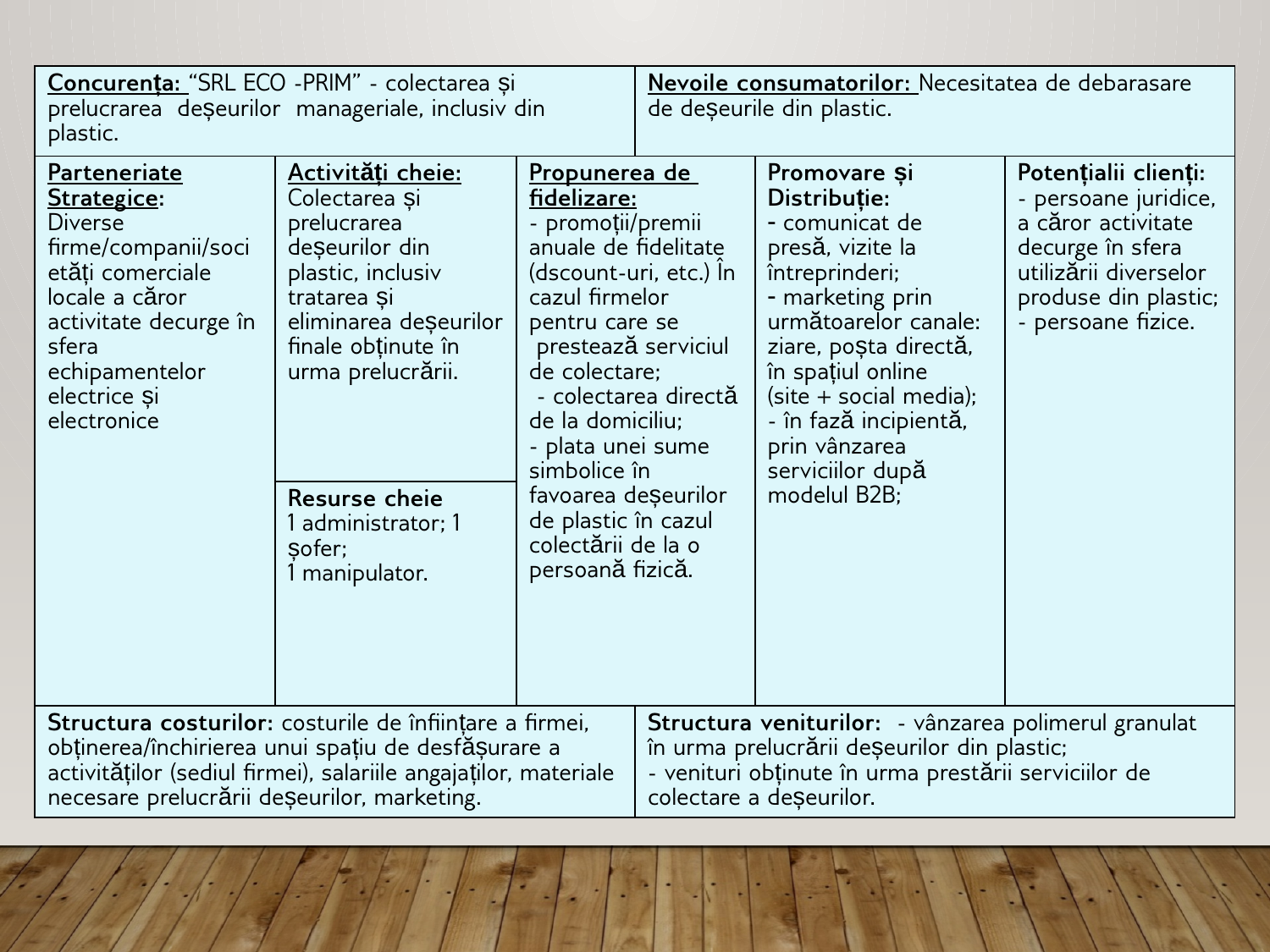

| Concurența: “SRL ECO -PRIM” - colectarea și prelucrarea deșeurilor manageriale, inclusiv din plastic. |  |  | Nevoile consumatorilor: Necesitatea de debarasare de deșeurile din plastic. |  |  |
| --- | --- | --- | --- | --- | --- |
| Parteneriate Strategice: Diverse firme/companii/societăți comerciale locale a căror activitate decurge în sfera echipamentelor electrice și electronice | Activități cheie: Colectarea și prelucrarea deșeurilor din plastic, inclusiv tratarea și eliminarea deșeurilor finale obținute în urma prelucrării. | Propunerea de fidelizare: - promoții/premii anuale de fidelitate (dscount-uri, etc.) În cazul firmelor pentru care se  prestează serviciul de colectare; - colectarea directă de la domiciliu; - plata unei sume simbolice în favoarea deșeurilor de plastic în cazul colectării de la o persoană fizică. |  | Promovare și Distribuție: comunicat de presă, vizite la întreprinderi; marketing prin următoarelor canale: ziare, poșta directă, în spațiul online (site + social media); - în fază incipientă, prin vânzarea serviciilor după modelul B2B; | Potențialii clienți: - persoane juridice, a căror activitate decurge în sfera utilizării diverselor produse din plastic; - persoane fizice. |
|  | Resurse cheie 1 administrator; 1 șofer; 1 manipulator. |  |  |  |  |
| Structura costurilor: costurile de înființare a firmei, obținerea/închirierea unui spațiu de desfășurare a activităților (sediul firmei), salariile angajaților, materiale necesare prelucrării deșeurilor, marketing. |  |  | Structura veniturilor: - vânzarea polimerul granulat în urma prelucrării deșeurilor din plastic; - venituri obținute în urma prestării serviciilor de colectare a deșeurilor. |  |  |